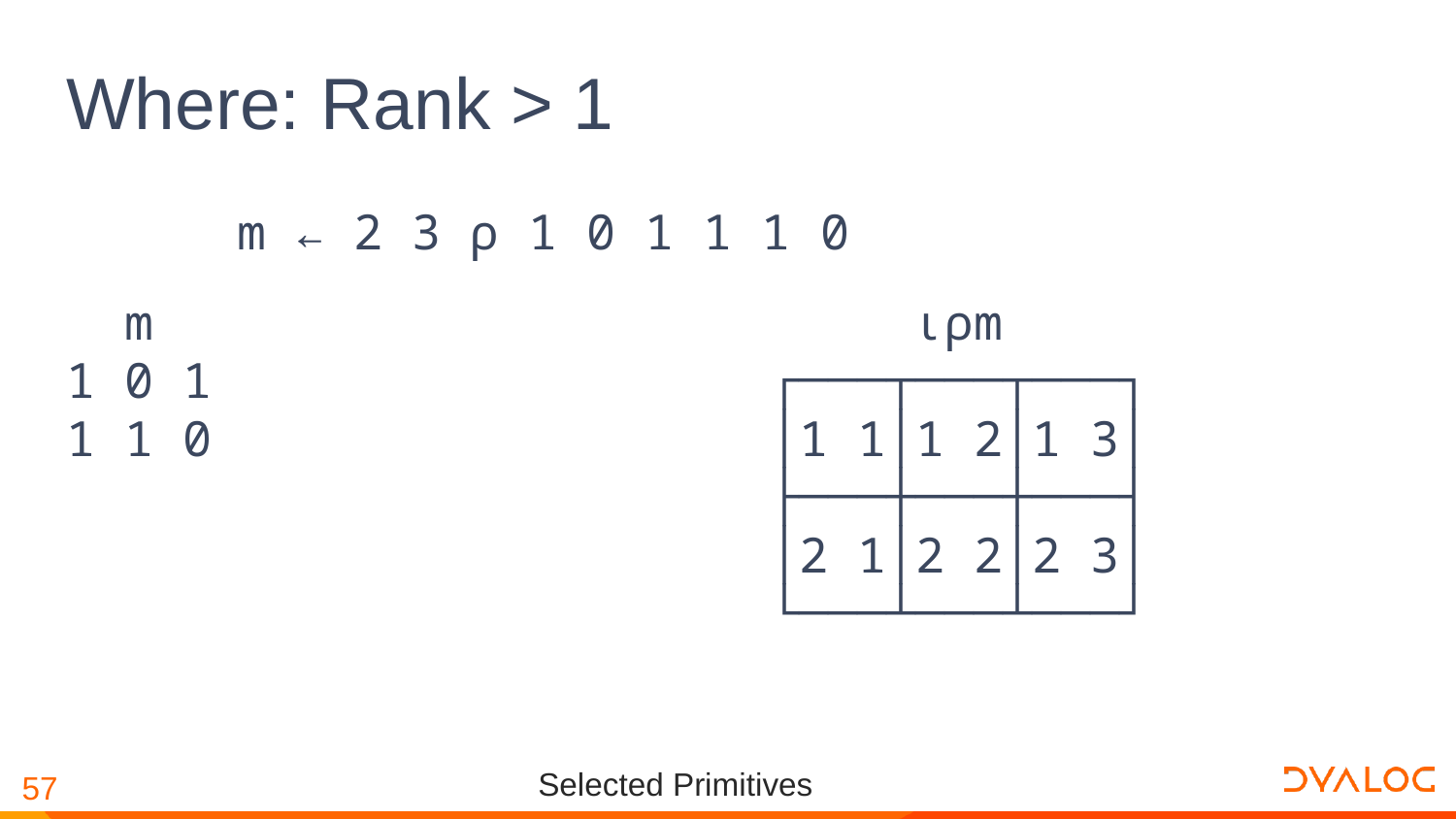

# Where: Rank > 1
m ← 2 3 ⍴ 1 0 1 1 1 0

  m
1 0 1
1 1 0

     ⍳⍴m
┌───┬───┬───┐
│1 1│1 2│1 3│
├───┼───┼───┤
│2 1│2 2│2 3│
└───┴───┴───┘